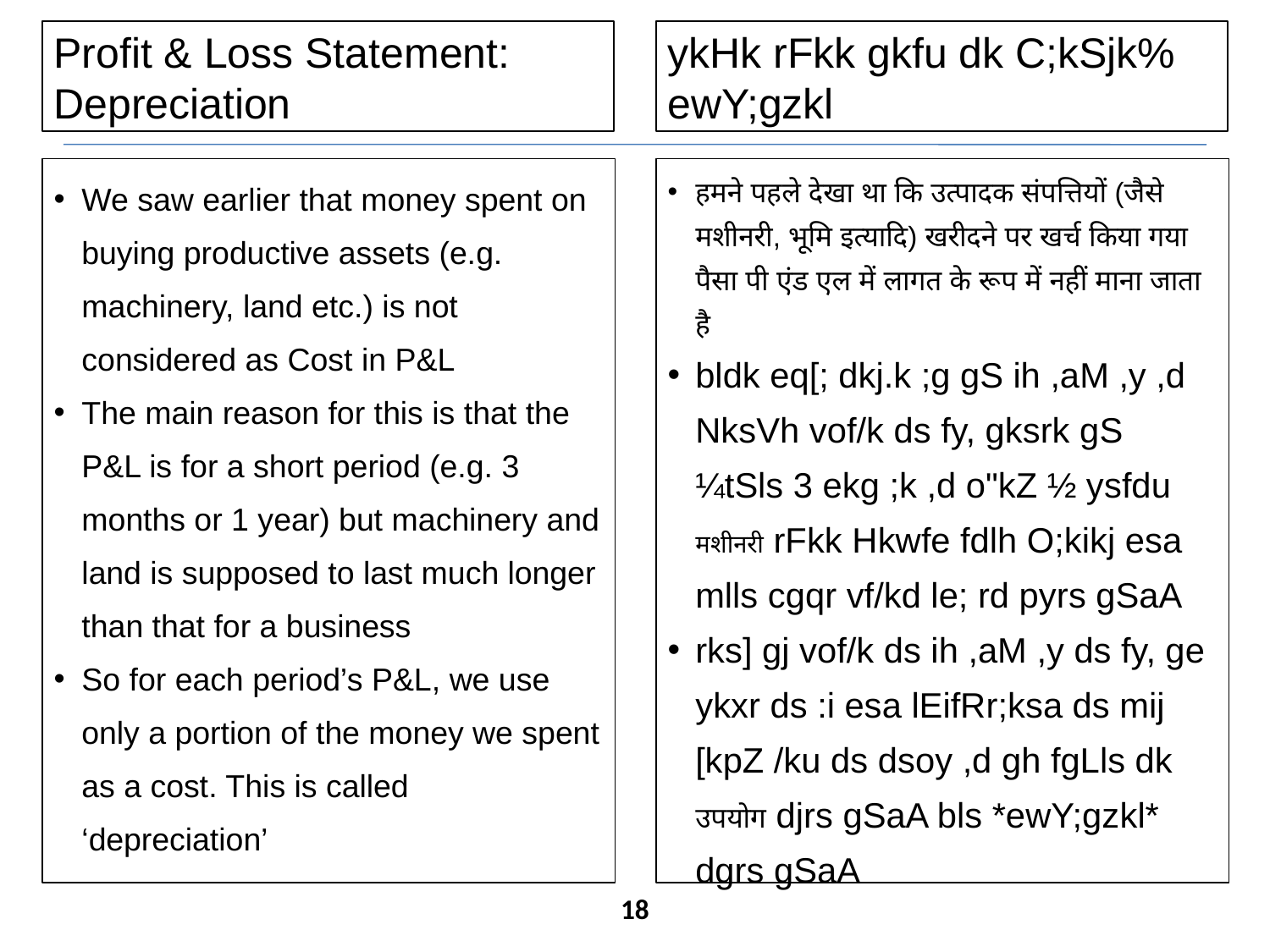

Profit & Loss Statement:
Depreciation
ykHk rFkk gkfu dk C;kSjk% ewY;gzkl
We saw earlier that money spent on buying productive assets (e.g. machinery, land etc.) is not considered as Cost in P&L
The main reason for this is that the P&L is for a short period (e.g. 3 months or 1 year) but machinery and land is supposed to last much longer than that for a business
So for each period’s P&L, we use only a portion of the money we spent as a cost. This is called ‘depreciation’

हमने पहले देखा था कि उत्पादक संपत्तियों (जैसे मशीनरी, भूमि इत्यादि) खरीदने पर खर्च किया गया पैसा पी एंड एल में लागत के रूप में नहीं माना जाता है
bldk eq[; dkj.k ;g gS ih ,aM ,y ,d NksVh vof/k ds fy, gksrk gS ¼tSls 3 ekg ;k ,d o"kZ ½ ysfdu मशीनरी rFkk Hkwfe fdlh O;kikj esa mlls cgqr vf/kd le; rd pyrs gSaA
rks] gj vof/k ds ih ,aM ,y ds fy, ge ykxr ds :i esa lEifRr;ksa ds mij [kpZ /ku ds dsoy ,d gh fgLls dk उपयोग djrs gSaA bls *ewY;gzkl* dgrs gSaA
18